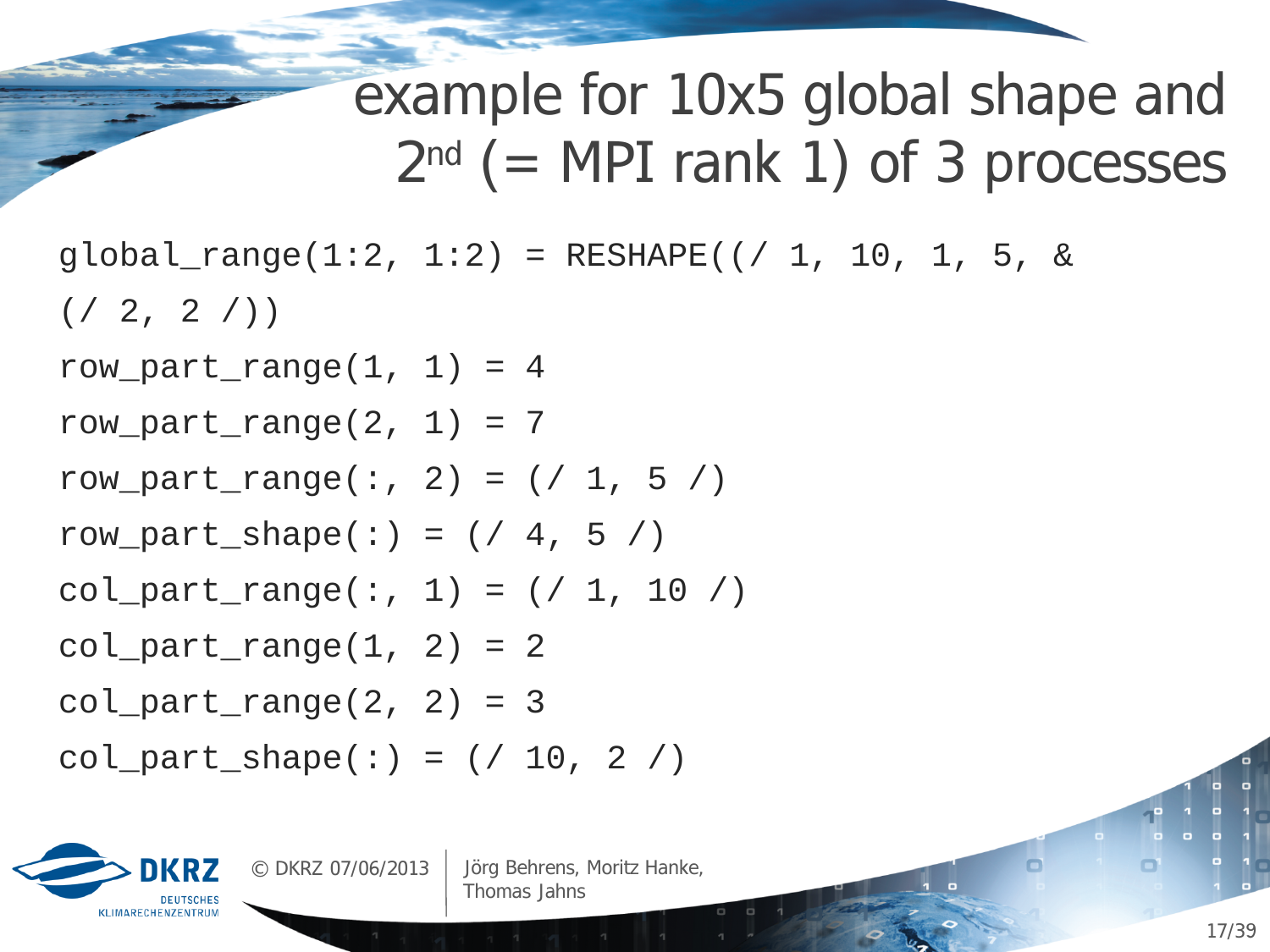

# example for 10x5 global shape and 2nd (= MPI rank 1) of 3 processes
	global_range(1:2, 1:2) = RESHAPE((/ 1, 10, 1, 5, &
							(/ 2, 2 /))
	row_part_range(1, 1) = 4
	row_part_range(2, 1) = 7
	row_part_range(:, 2) = (/ 1, 5 /)
	row_part_shape(:) = (/ 4, 5 /)
	col_part_range(:, 1) = (/ 1, 10 /)
	col_part_range(1, 2) = 2
	col_part_range(2, 2) = 3
	col_part_shape(:) = (/ 10, 2 /)
Jörg Behrens, Moritz Hanke, Thomas Jahns
07/06/2013
17